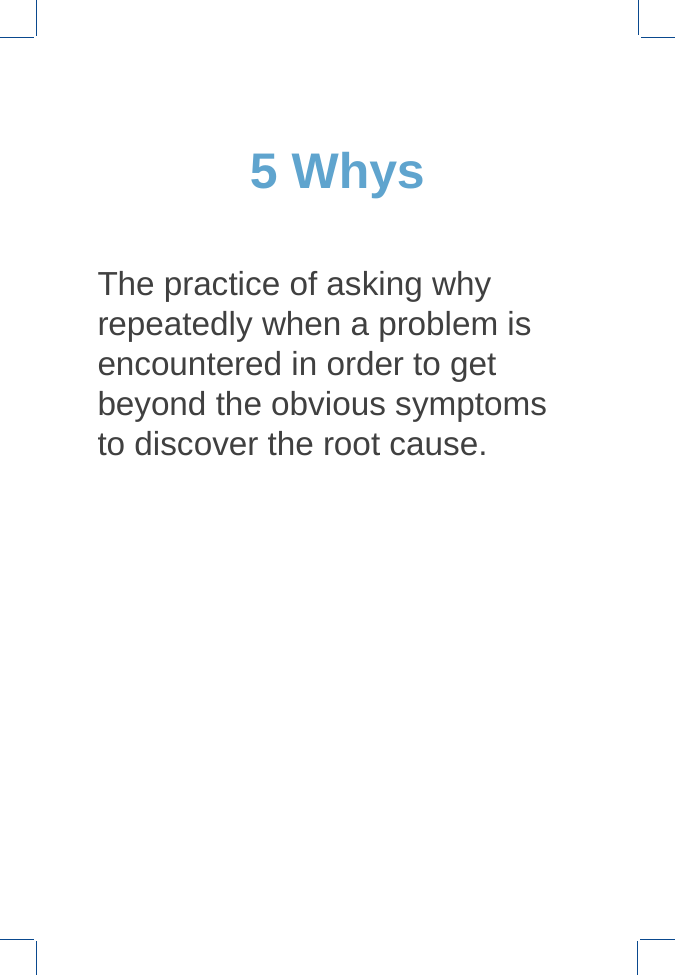

# 5 Whys
The practice of asking why repeatedly when a problem is encountered in order to get beyond the obvious symptoms to discover the root cause.